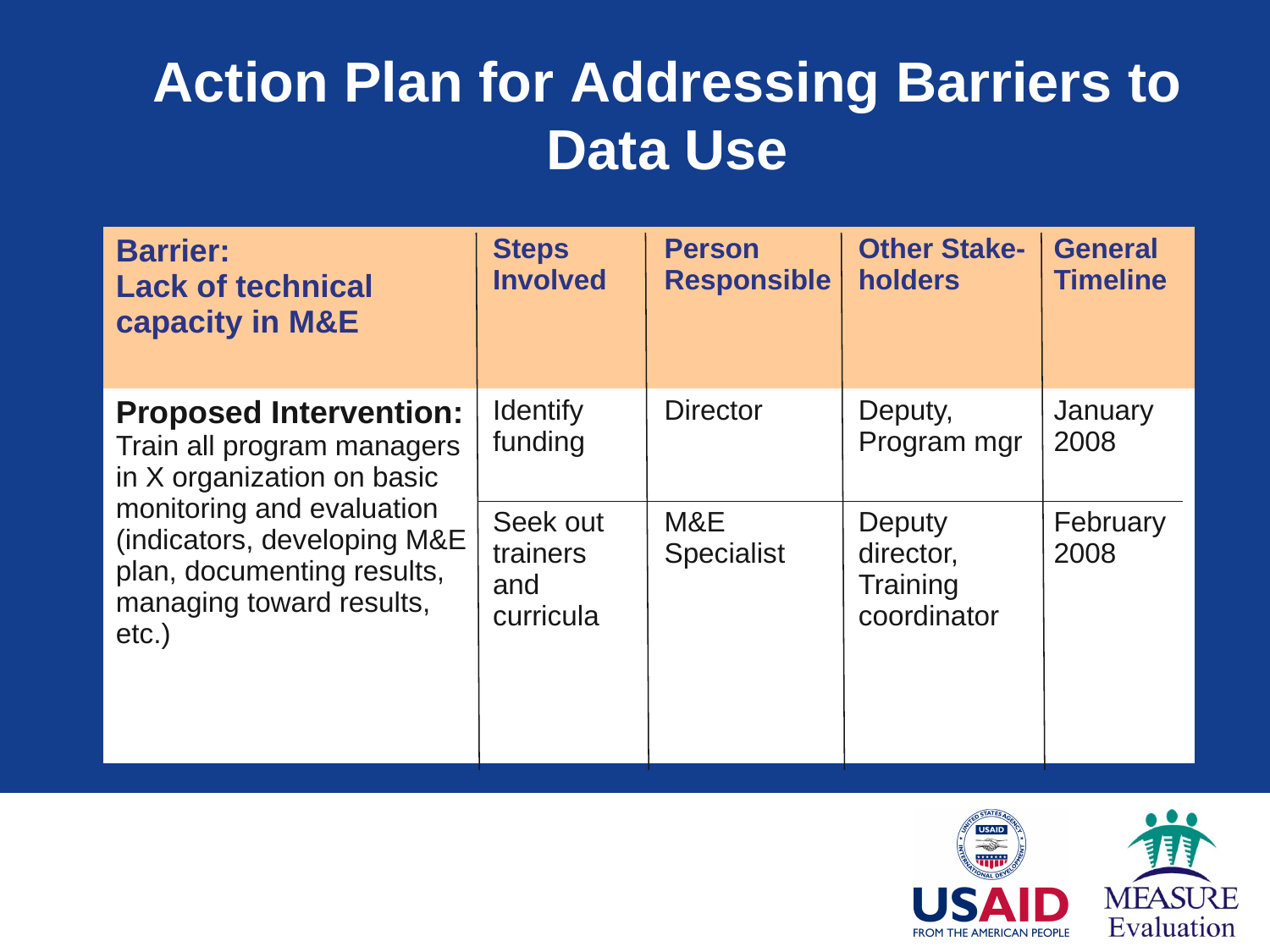

# Action Plan for Addressing Barriers to Data Use
| Barrier: Lack of technical capacity in M&E | Steps Involved | Person Responsible | Other Stake-holders | General Timeline |
| --- | --- | --- | --- | --- |
| Proposed Intervention: Train all program managers in X organization on basic monitoring and evaluation (indicators, developing M&E plan, documenting results, managing toward results, etc.) | Identify funding | Director | Deputy, Program mgr | January 2008 |
|  | Seek out trainers and curricula | M&E Specialist | Deputy director, Training coordinator | February 2008 |